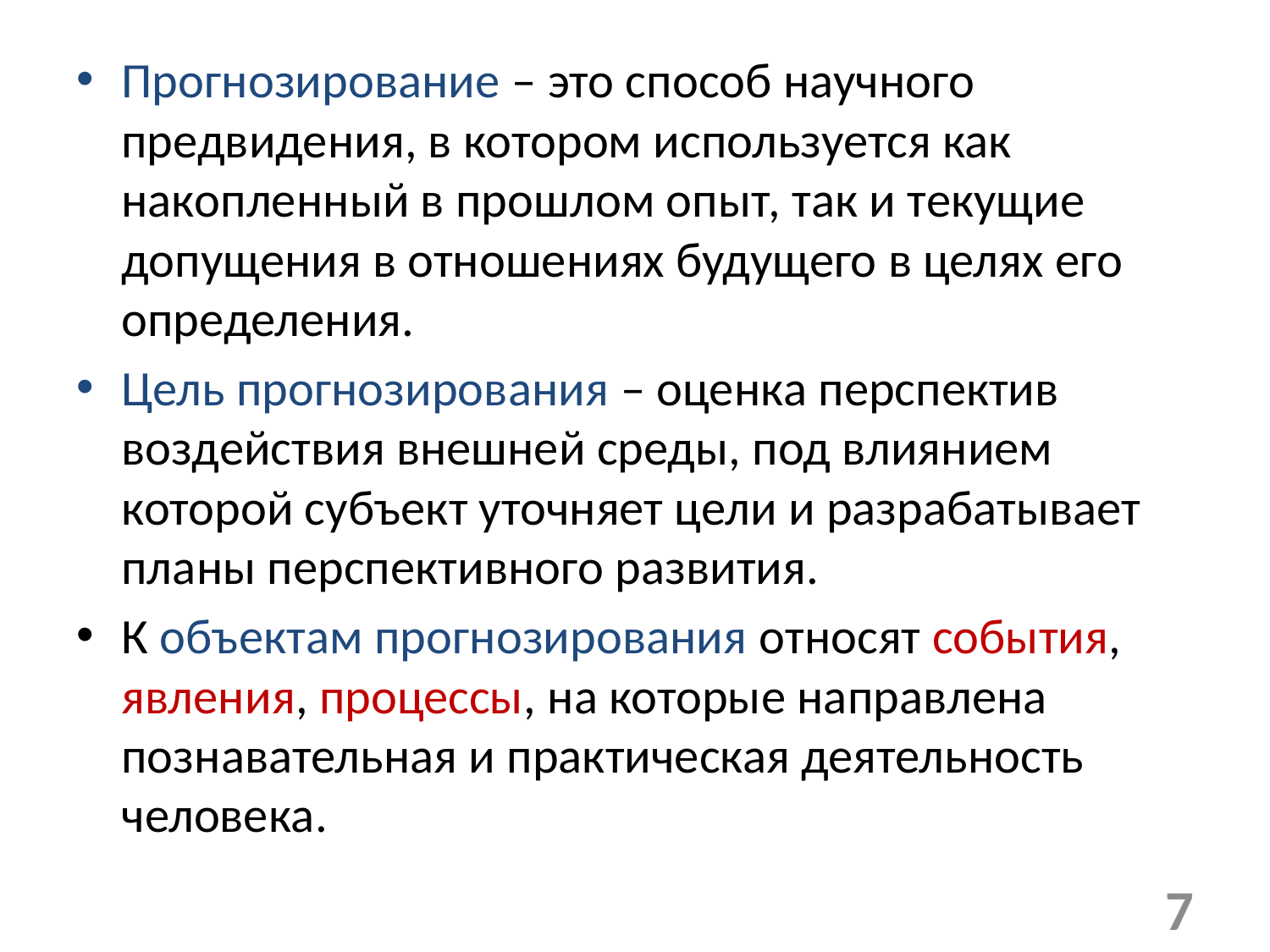

Прогнозирование – это способ научного предвидения, в котором используется как накопленный в прошлом опыт, так и текущие допущения в отношениях будущего в целях его определения.
Цель прогнозирования – оценка перспектив воздействия внешней среды, под влиянием которой субъект уточняет цели и разрабатывает планы перспективного развития.
К объектам прогнозирования относят события, явления, процессы, на которые направлена познавательная и практическая деятельность человека.
7